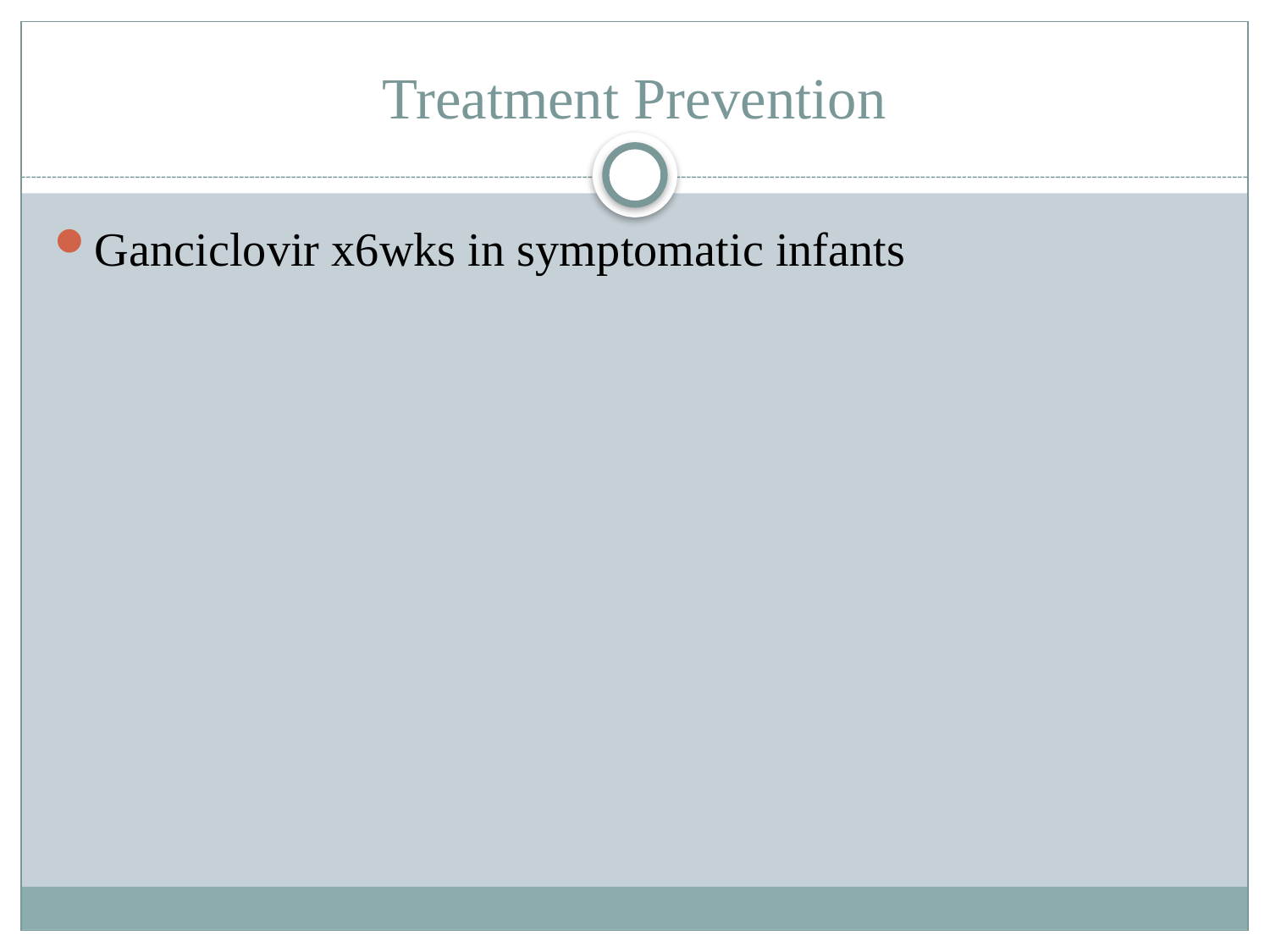

# Treatment Prevention
Ganciclovir x6wks in symptomatic infants